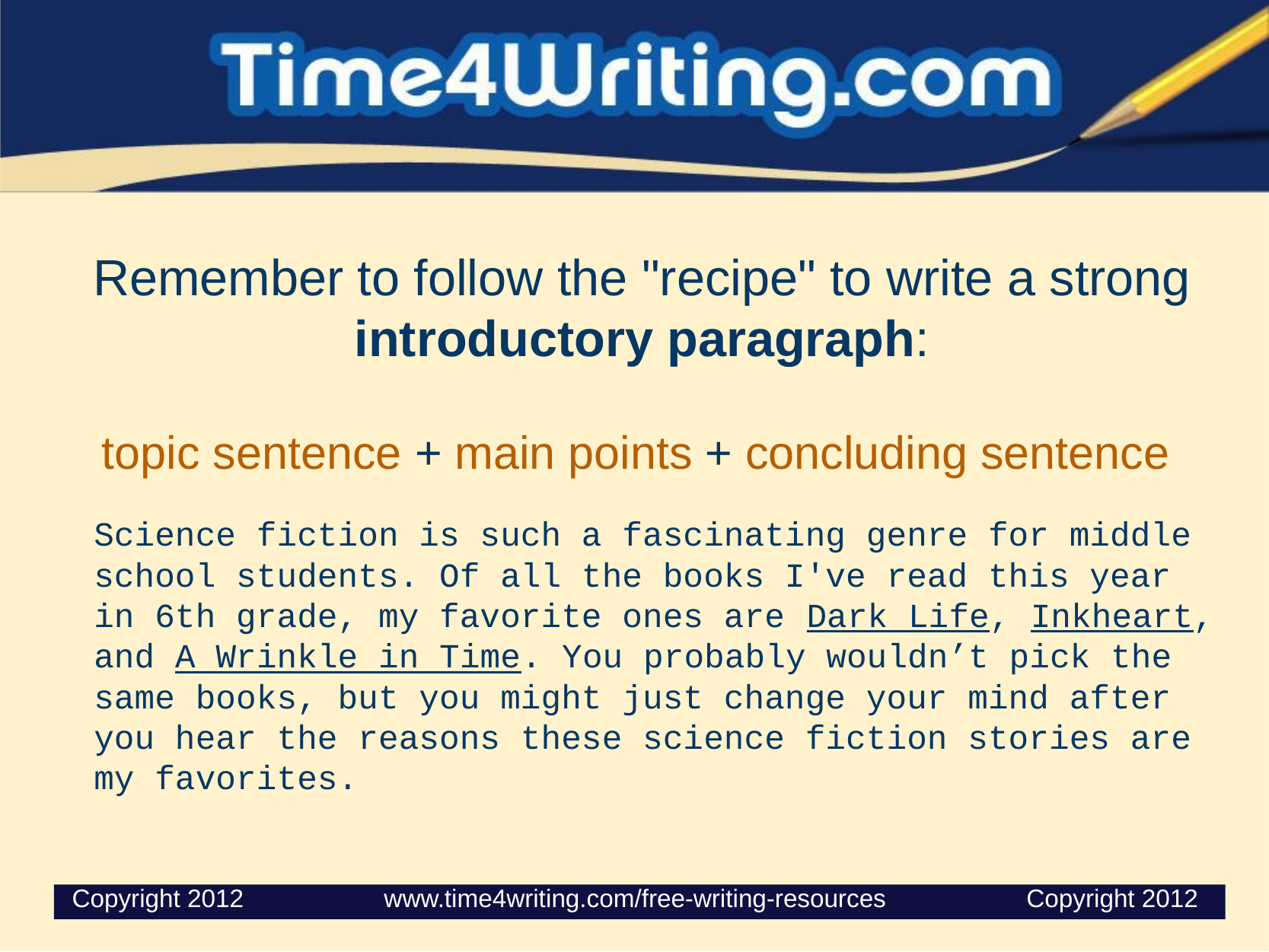

# Remember to follow the "recipe" to write a strong introductory paragraph:

topic sentence + main points + concluding sentence
Science fiction is such a fascinating genre for middle school students. Of all the books I've read this year in 6th grade, my favorite ones are Dark Life, Inkheart, and A Wrinkle in Time. You probably wouldn’t pick the same books, but you might just change your mind after you hear the reasons these science fiction stories are my favorites.

 Copyright 2012                    www.time4writing.com/free-writing-resources                    Copyright 2012